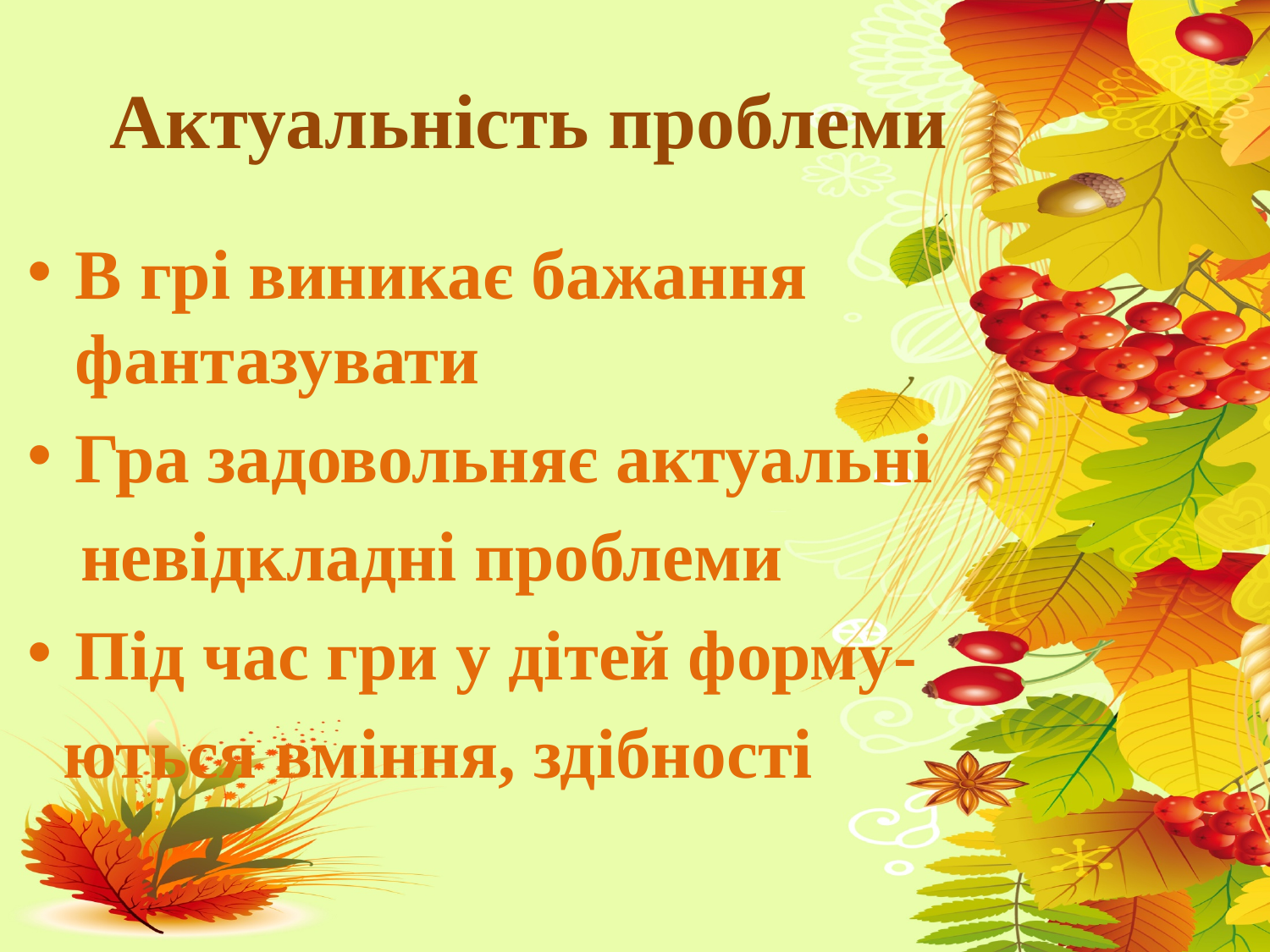

# Актуальність проблеми
В грі виникає бажання фантазувати
Гра задовольняє актуальні
   невідкладні проблеми
Під час гри у дітей форму-
  ються вміння, здібності
.